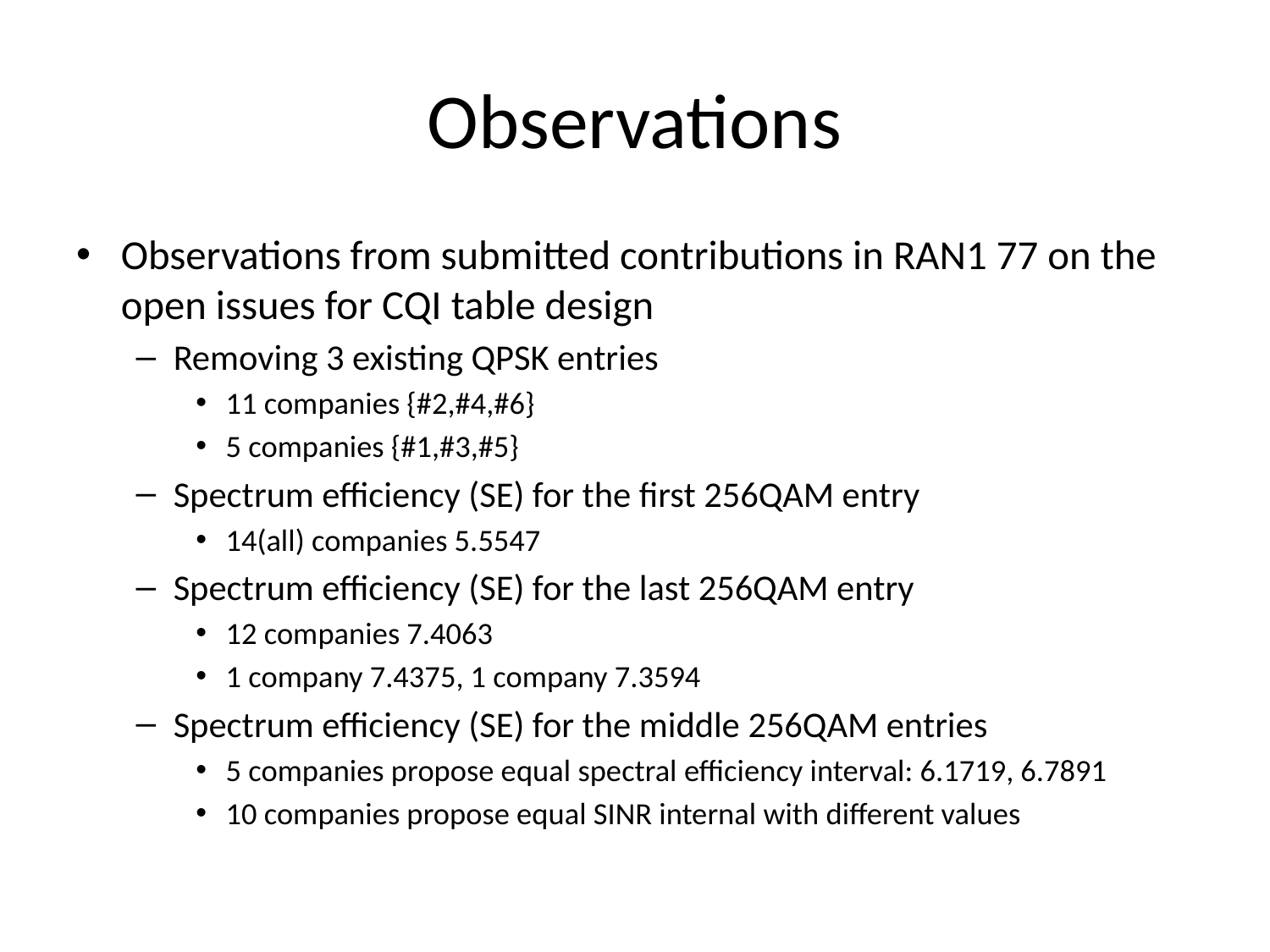

# Observations
Observations from submitted contributions in RAN1 77 on the open issues for CQI table design
Removing 3 existing QPSK entries
11 companies {#2,#4,#6}
5 companies {#1,#3,#5}
Spectrum efficiency (SE) for the first 256QAM entry
14(all) companies 5.5547
Spectrum efficiency (SE) for the last 256QAM entry
12 companies 7.4063
1 company 7.4375, 1 company 7.3594
Spectrum efficiency (SE) for the middle 256QAM entries
5 companies propose equal spectral efficiency interval: 6.1719, 6.7891
10 companies propose equal SINR internal with different values